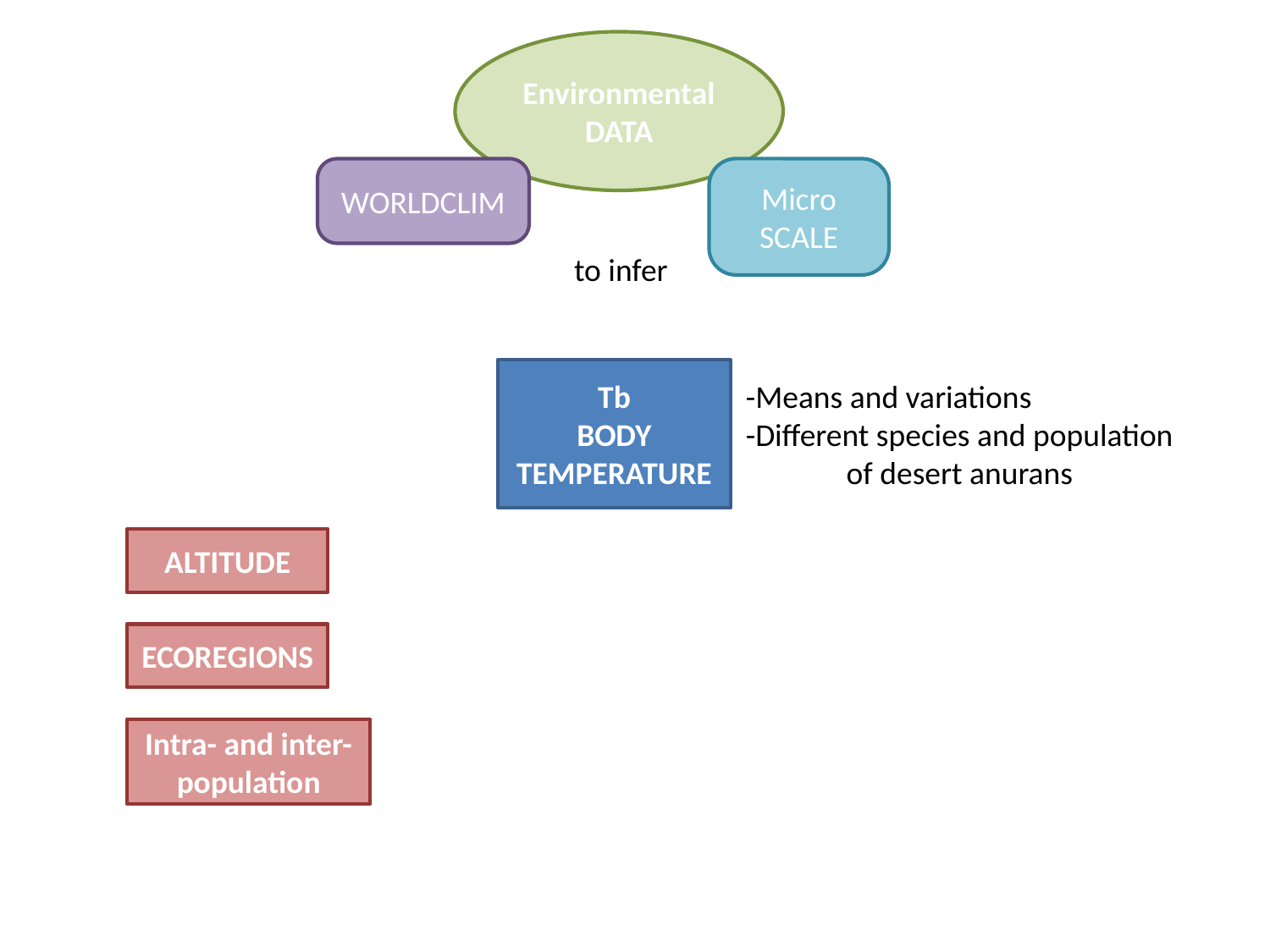

Environmental
DATA
WORLDCLIM
Micro
SCALE
to infer
Tb
BODY
TEMPERATURE
-Means and variations
-Different species and population
of desert anurans
ALTITUDE
ECOREGIONS
Intra- and inter-
population